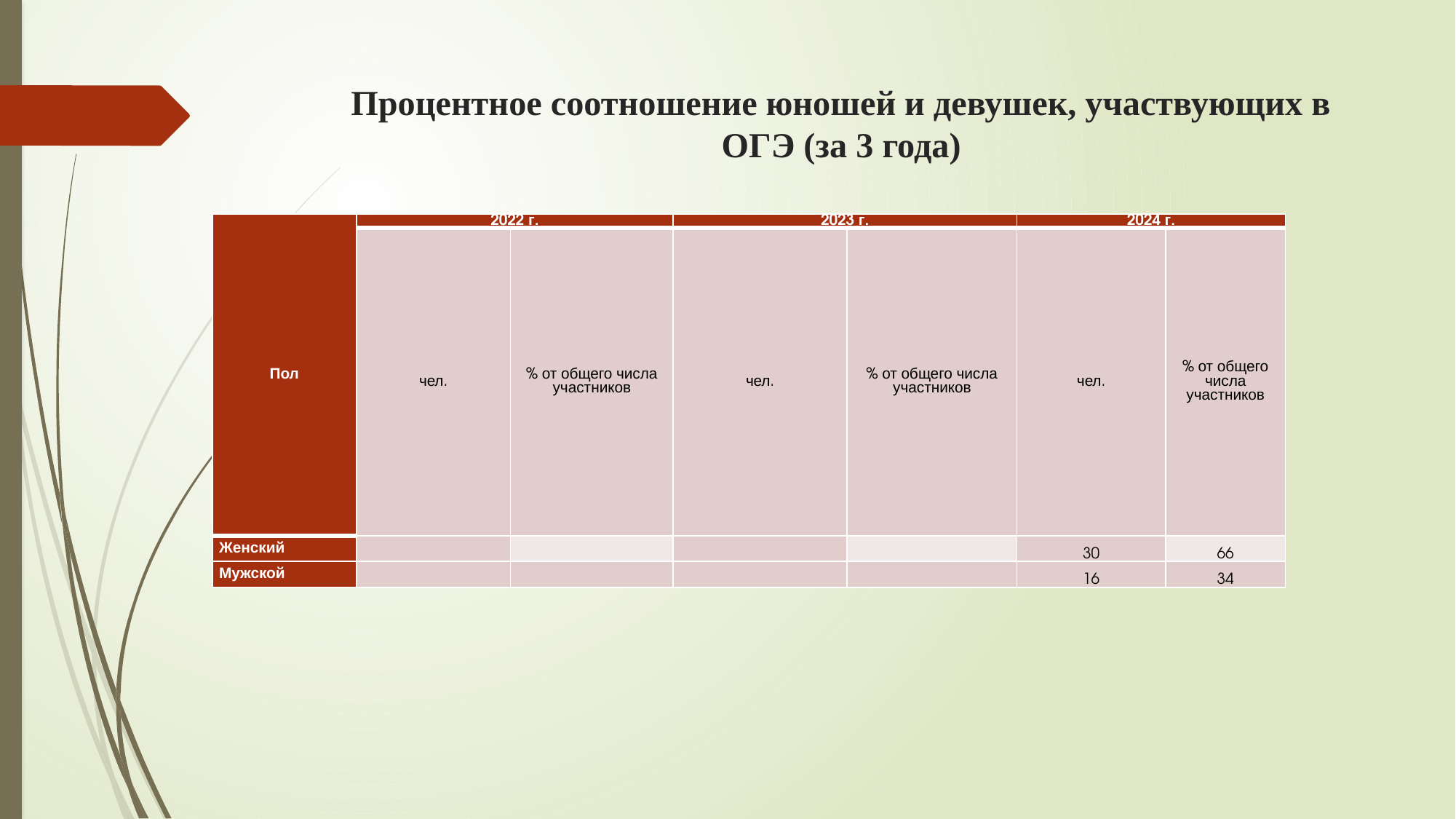

# Процентное соотношение юношей и девушек, участвующих в ОГЭ (за 3 года)
| Пол | 2022 г. |  | 2023 г. |  | 2024 г. |  |
| --- | --- | --- | --- | --- | --- | --- |
|  | чел. | % от общего числа участников | чел. | % от общего числа участников | чел. | % от общего числа участников |
| Женский |  |  |  |  | 30 | 66 |
| Мужской |  |  |  |  | 16 | 34 |